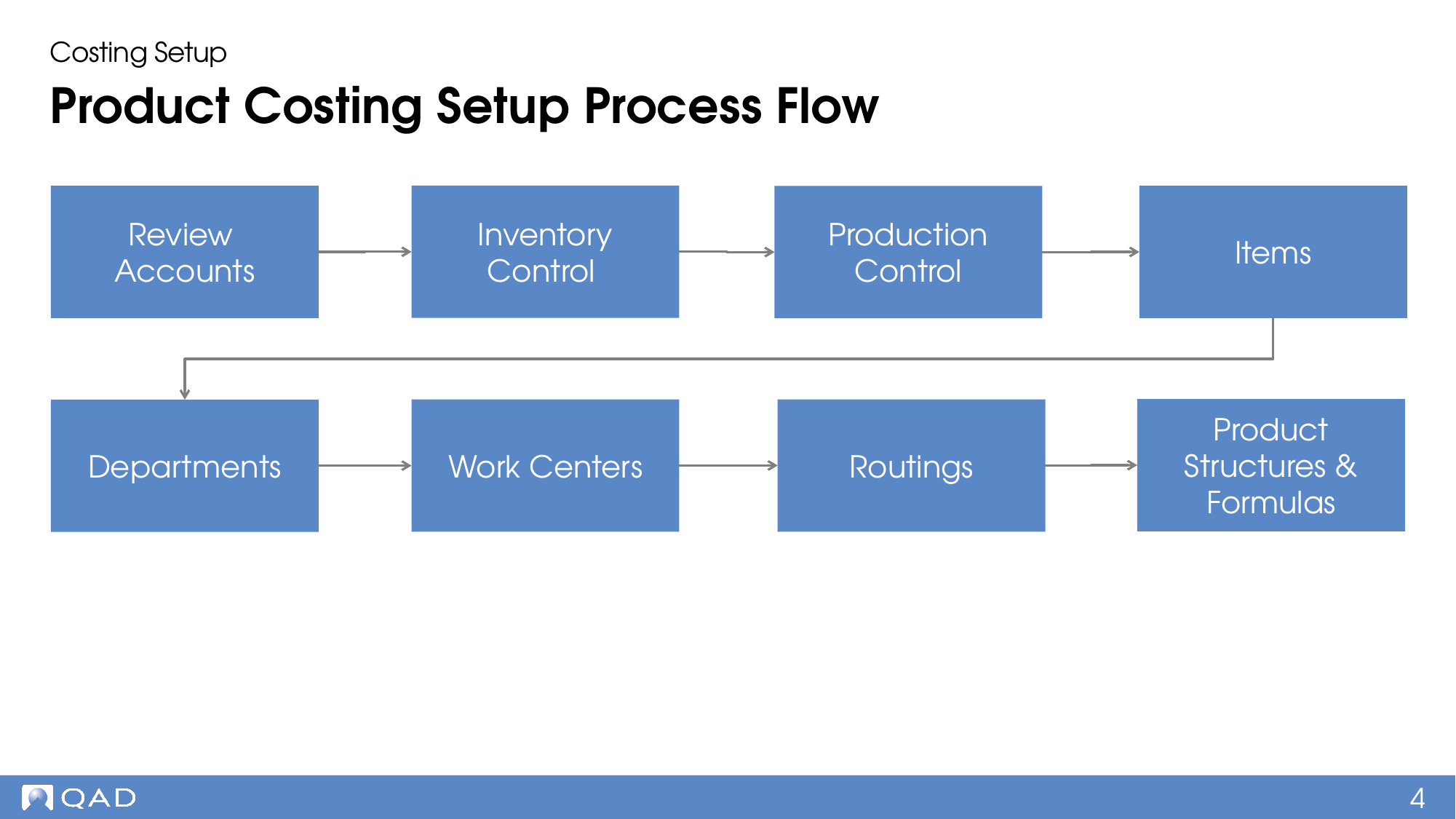

Costing Setup
# Product Costing Setup Process Flow
Inventory
Control
Review
Accounts
Items
Production Control
Product Structures & Formulas
Routings
Work Centers
Departments
4